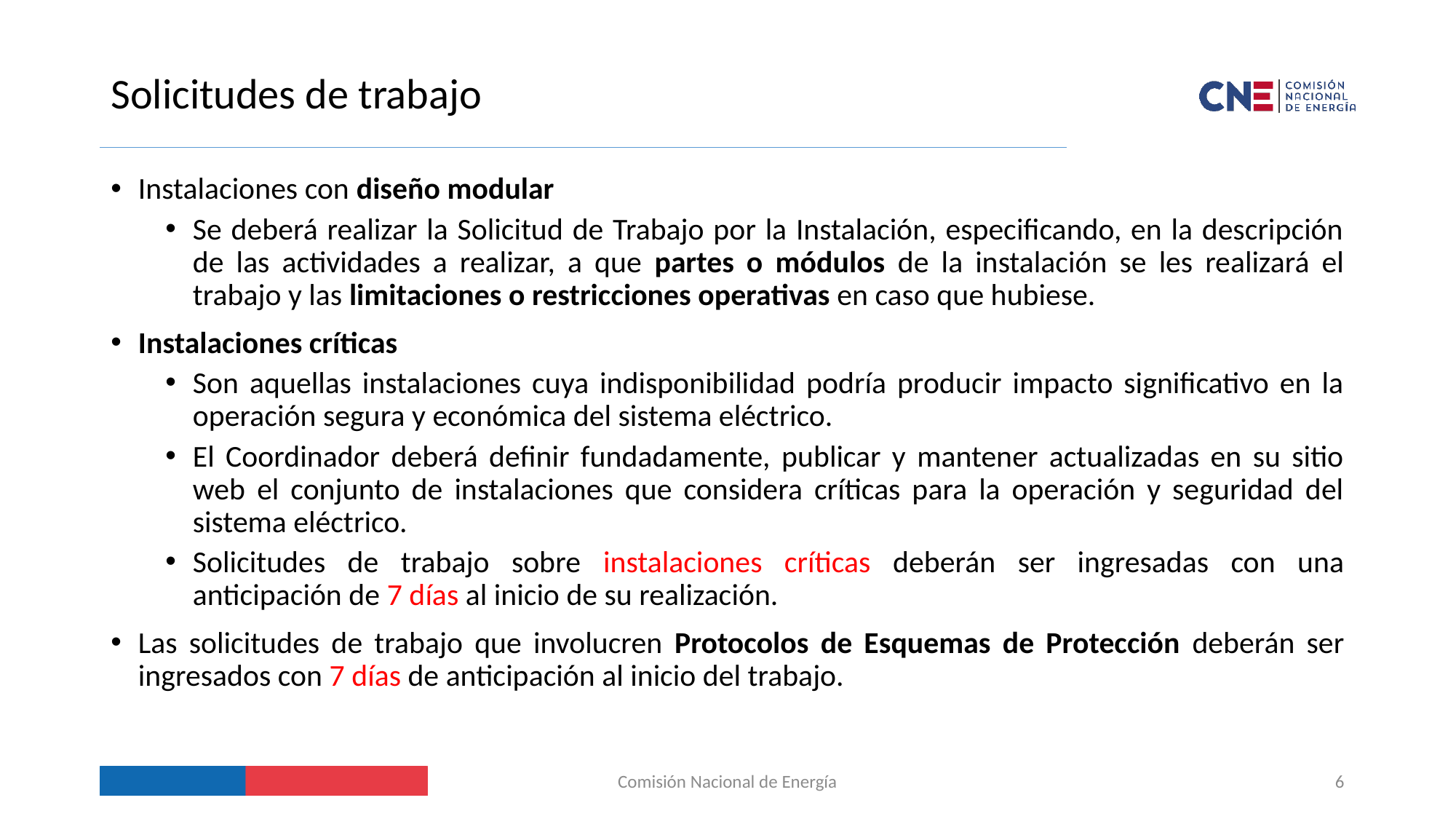

# Solicitudes de trabajo
Instalaciones con diseño modular
Se deberá realizar la Solicitud de Trabajo por la Instalación, especificando, en la descripción de las actividades a realizar, a que partes o módulos de la instalación se les realizará el trabajo y las limitaciones o restricciones operativas en caso que hubiese.
Instalaciones críticas
Son aquellas instalaciones cuya indisponibilidad podría producir impacto significativo en la operación segura y económica del sistema eléctrico.
El Coordinador deberá definir fundadamente, publicar y mantener actualizadas en su sitio web el conjunto de instalaciones que considera críticas para la operación y seguridad del sistema eléctrico.
Solicitudes de trabajo sobre instalaciones críticas deberán ser ingresadas con una anticipación de 7 días al inicio de su realización.
Las solicitudes de trabajo que involucren Protocolos de Esquemas de Protección deberán ser ingresados con 7 días de anticipación al inicio del trabajo.

Comisión Nacional de Energía
6